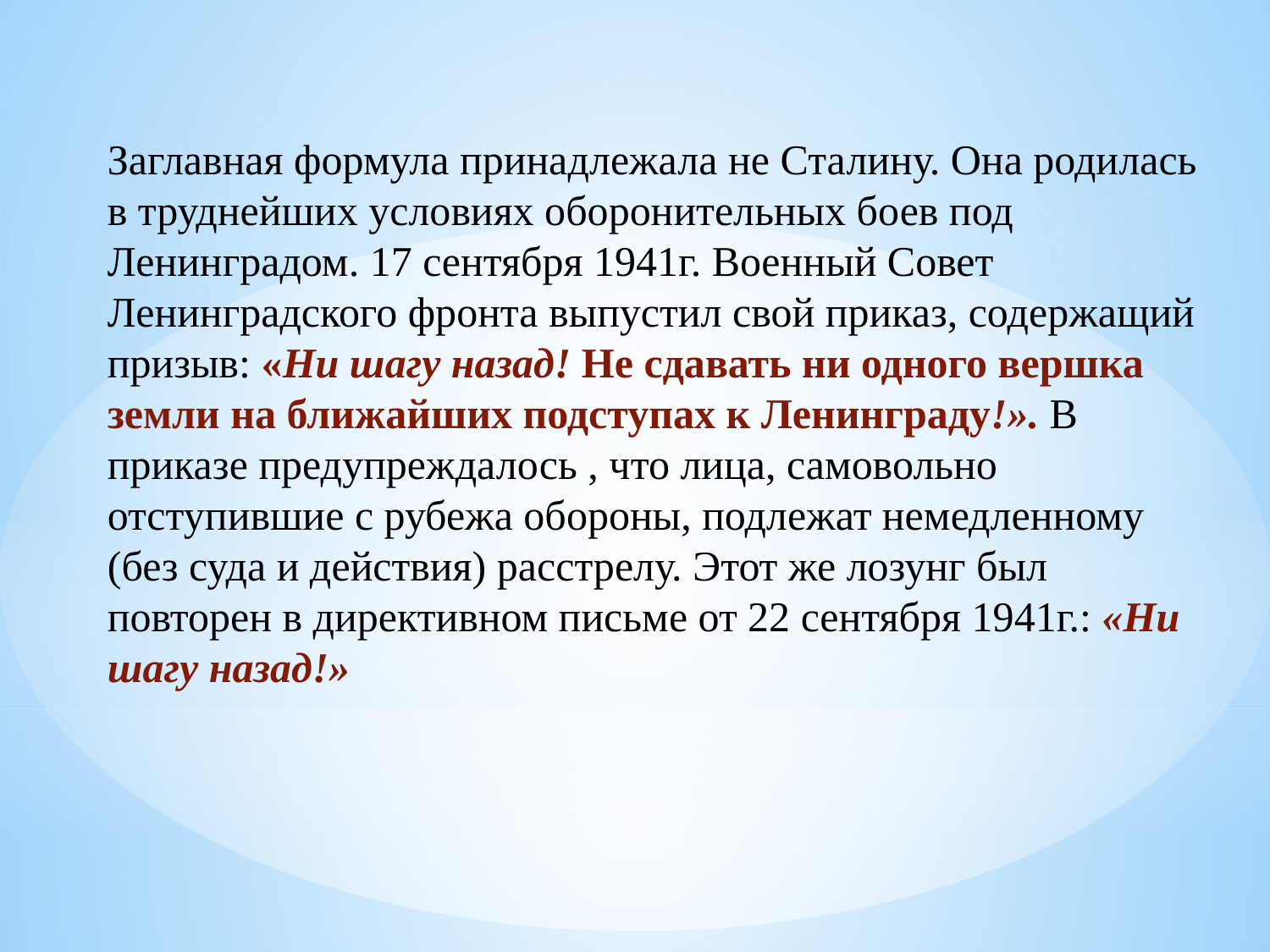

Заглавная формула принадлежала не Сталину. Она родилась  в труднейших условиях оборонительных боев под Ленинградом. 17 сентября 1941г. Военный Совет Ленинградского фронта выпустил свой приказ, содержащий призыв: «Ни шагу назад! Не сдавать ни одного вершка земли на ближайших подступах к Ленинграду!». В приказе предупреждалось , что лица, самовольно отступившие с рубежа обороны, подлежат немедленному (без суда и действия) расстрелу. Этот же лозунг был повторен в директивном письме от 22 сентября 1941г.: «Ни шагу назад!»